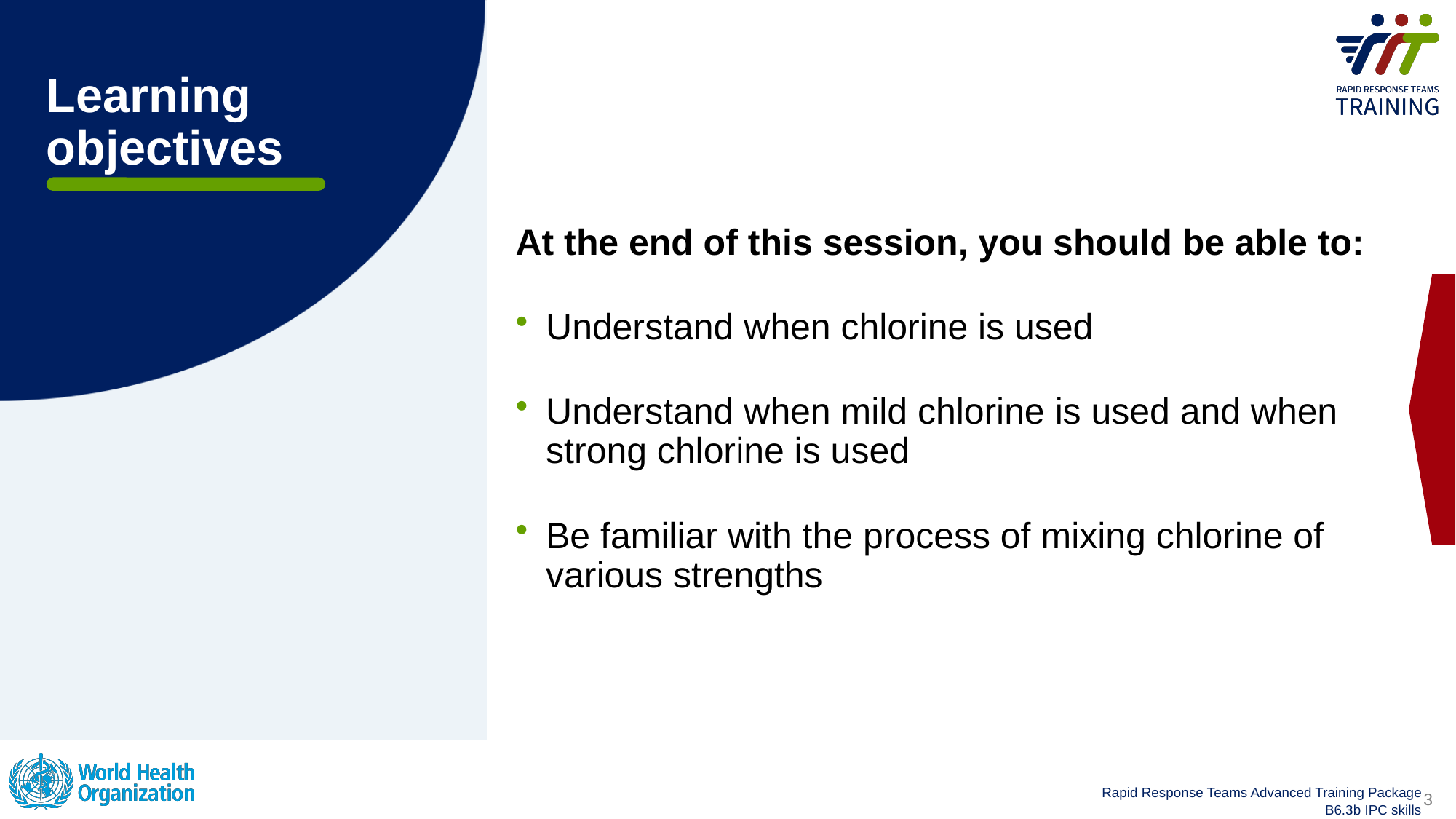

Learning objectives
At the end of this session, you should be able to:

Understand when chlorine is used

Understand when mild chlorine is used and when strong chlorine is used

Be familiar with the process of mixing chlorine of various strengths